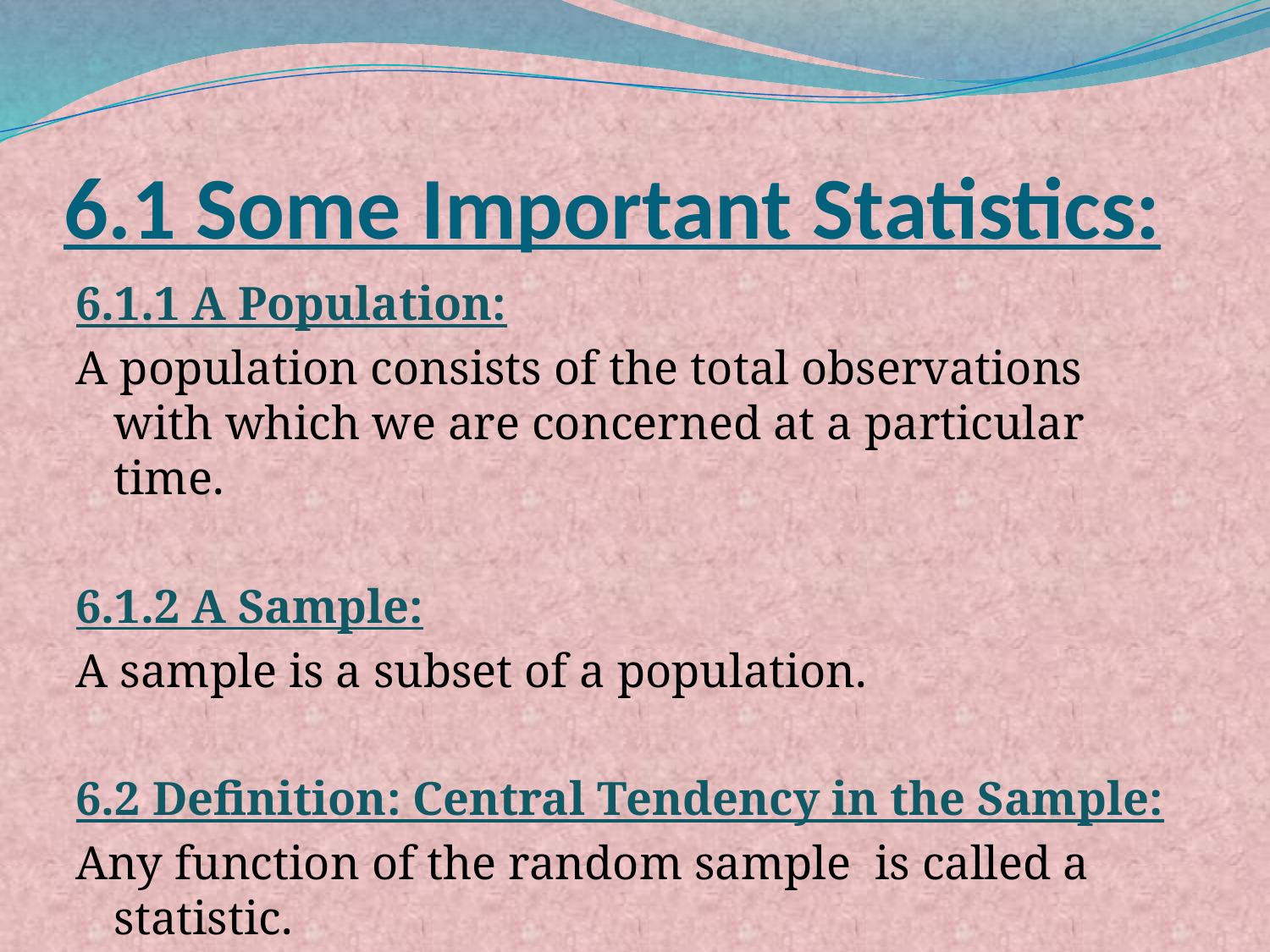

# 6.1 Some Important Statistics:
6.1.1 A Population:
A population consists of the total observations with which we are concerned at a particular time.

6.1.2 A Sample:
A sample is a subset of a population.

6.2 Definition: Central Tendency in the Sample:
Any function of the random sample  is called a statistic.